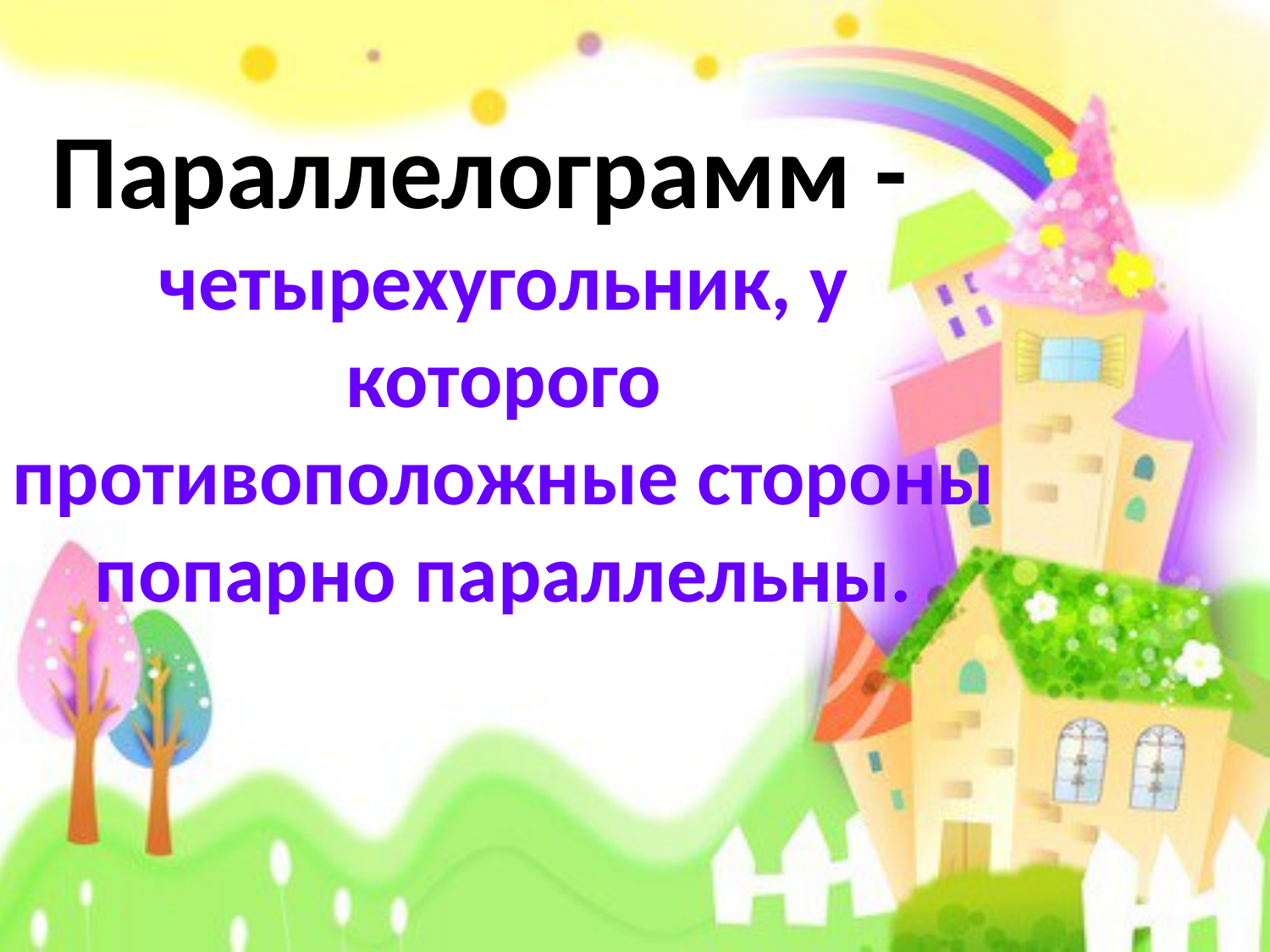

Параллелограмм - четырехугольник, у которого противоположные стороны попарно параллельны.